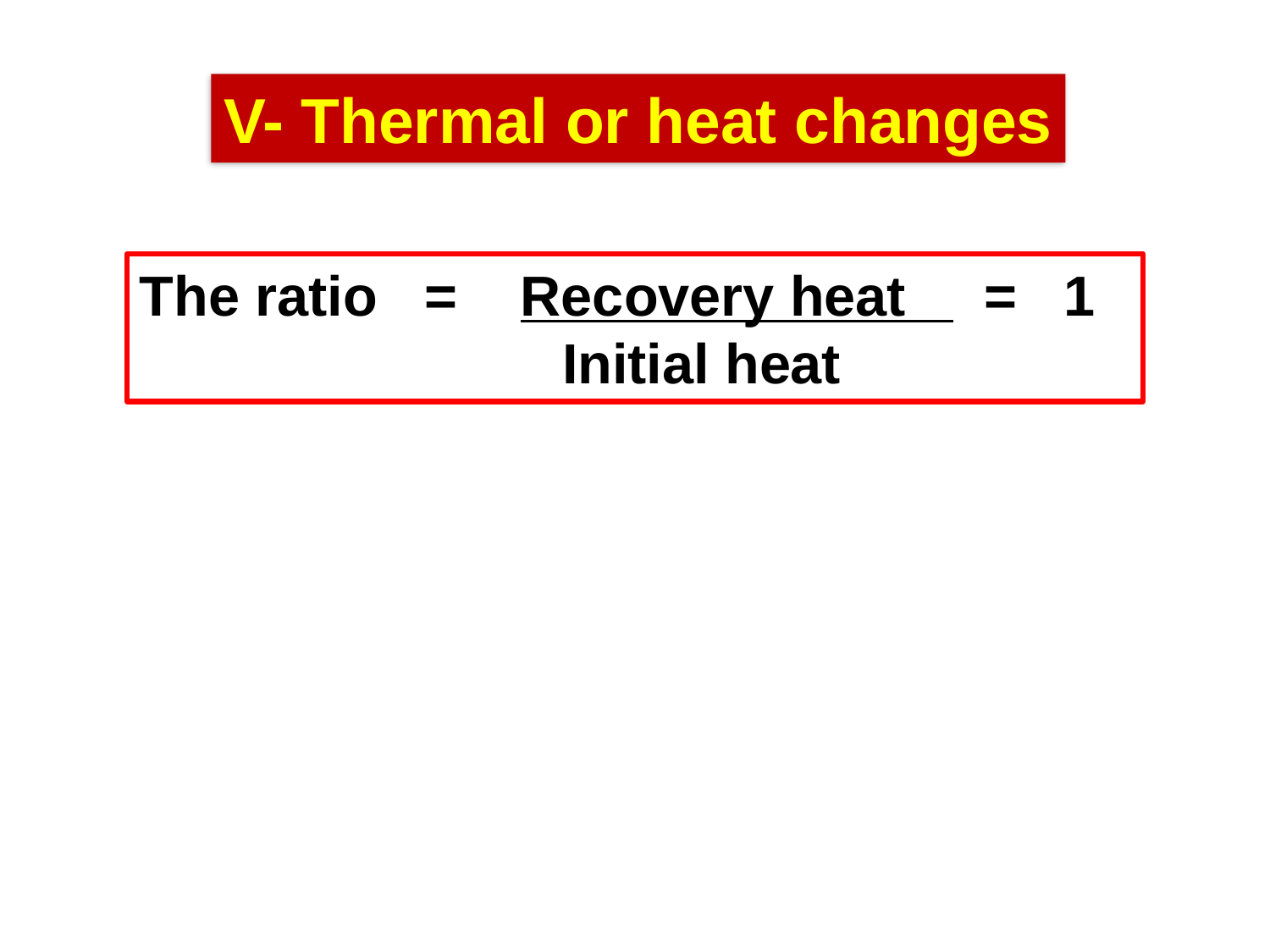

V- Thermal or heat changes
The ratio   =    Recovery heat     =   1
                           Initial heat